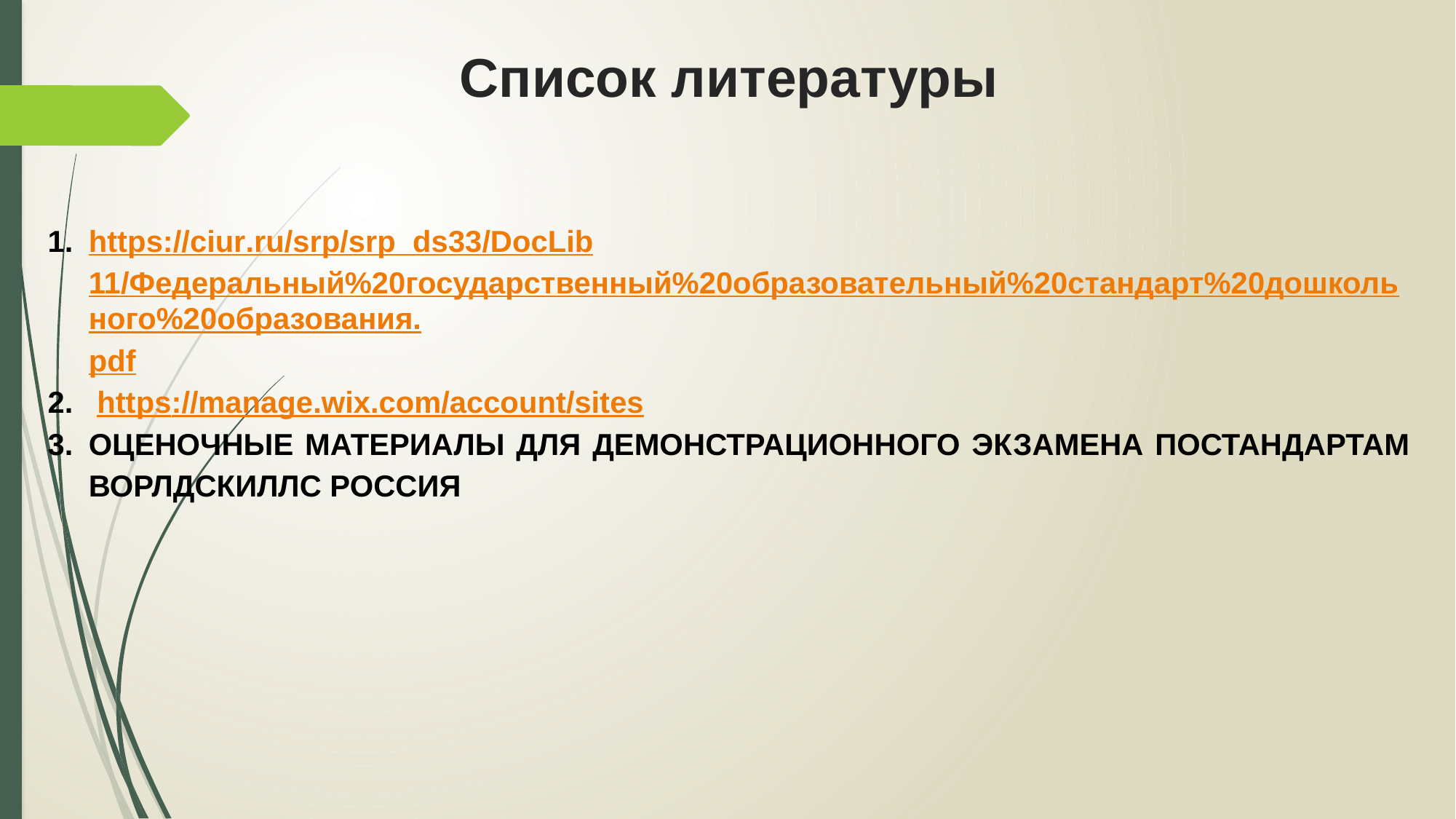

# Список литературы
https://ciur.ru/srp/srp_ds33/DocLib11/Федеральный%20государственный%20образовательный%20стандарт%20дошкольного%20образования.pdf
 https://manage.wix.com/account/sites
ОЦЕНОЧНЫЕ МАТЕРИАЛЫ ДЛЯ ДЕМОНСТРАЦИОННОГО ЭКЗАМЕНА ПОСТАНДАРТАМ ВОРЛДСКИЛЛС РОССИЯ